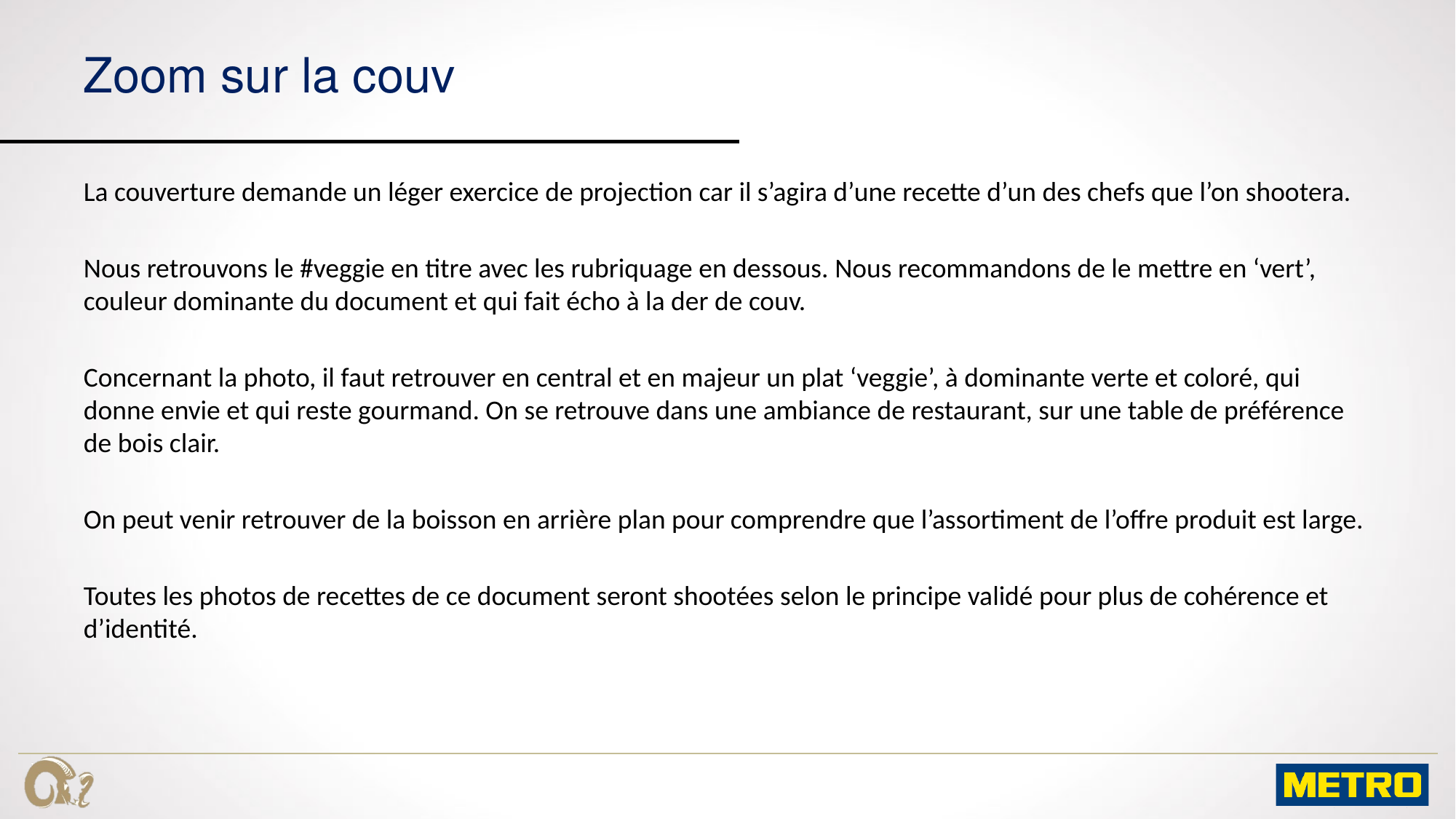

# Zoom sur la couv
La couverture demande un léger exercice de projection car il s’agira d’une recette d’un des chefs que l’on shootera.

Nous retrouvons le #veggie en titre avec les rubriquage en dessous. Nous recommandons de le mettre en ‘vert’, couleur dominante du document et qui fait écho à la der de couv.

Concernant la photo, il faut retrouver en central et en majeur un plat ‘veggie’, à dominante verte et coloré, qui donne envie et qui reste gourmand. On se retrouve dans une ambiance de restaurant, sur une table de préférence de bois clair.

On peut venir retrouver de la boisson en arrière plan pour comprendre que l’assortiment de l’offre produit est large.

Toutes les photos de recettes de ce document seront shootées selon le principe validé pour plus de cohérence et d’identité.